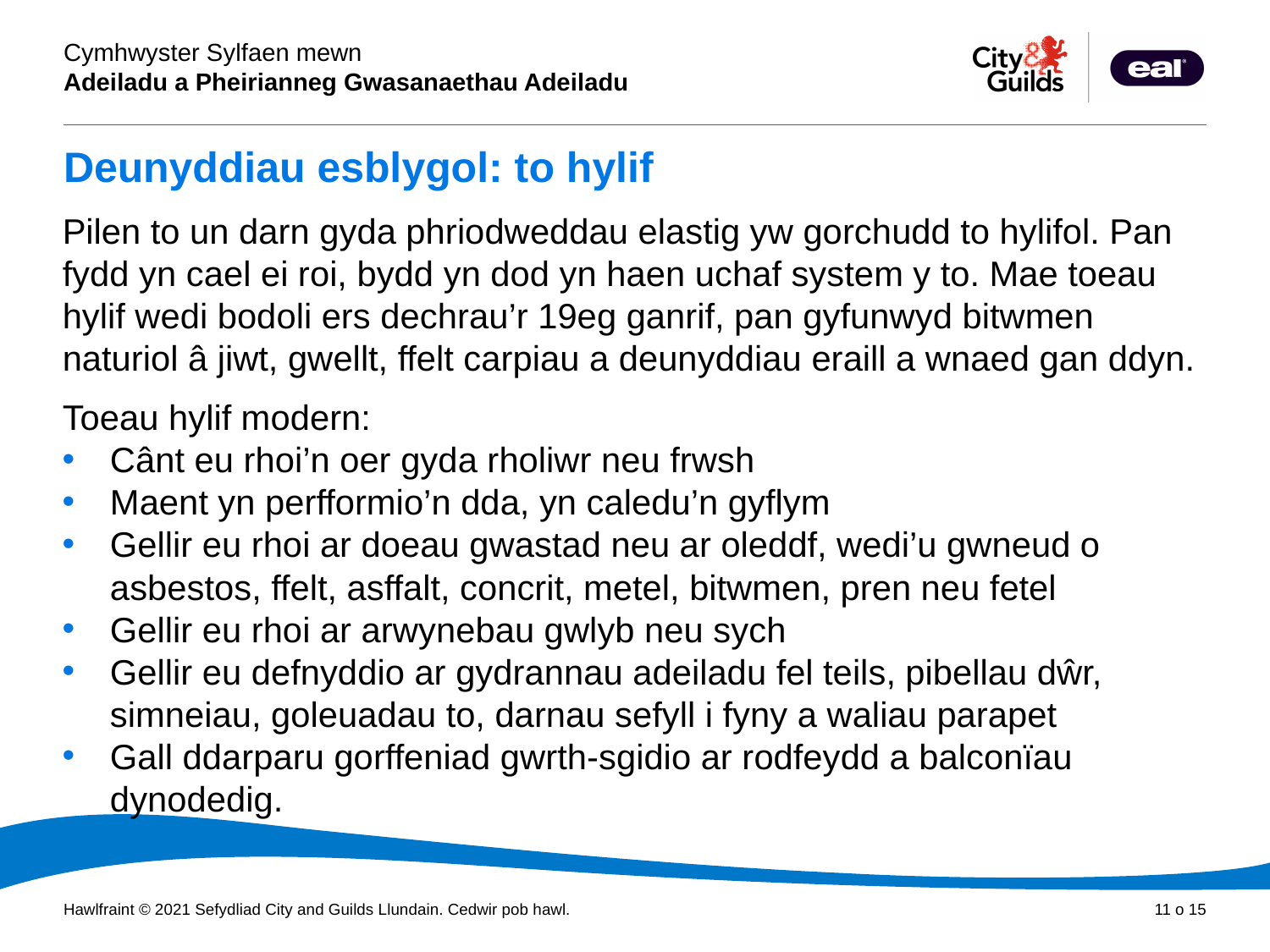

# Deunyddiau esblygol: to hylif
Pilen to un darn gyda phriodweddau elastig yw gorchudd to hylifol. Pan fydd yn cael ei roi, bydd yn dod yn haen uchaf system y to. Mae toeau hylif wedi bodoli ers dechrau’r 19eg ganrif, pan gyfunwyd bitwmen naturiol â jiwt, gwellt, ffelt carpiau a deunyddiau eraill a wnaed gan ddyn.

Toeau hylif modern:
Cânt eu rhoi’n oer gyda rholiwr neu frwsh
Maent yn perfformio’n dda, yn caledu’n gyflym
Gellir eu rhoi ar doeau gwastad neu ar oleddf, wedi’u gwneud o asbestos, ffelt, asffalt, concrit, metel, bitwmen, pren neu fetel
Gellir eu rhoi ar arwynebau gwlyb neu sych
Gellir eu defnyddio ar gydrannau adeiladu fel teils, pibellau dŵr, simneiau, goleuadau to, darnau sefyll i fyny a waliau parapet
Gall ddarparu gorffeniad gwrth-sgidio ar rodfeydd a balconïau dynodedig.